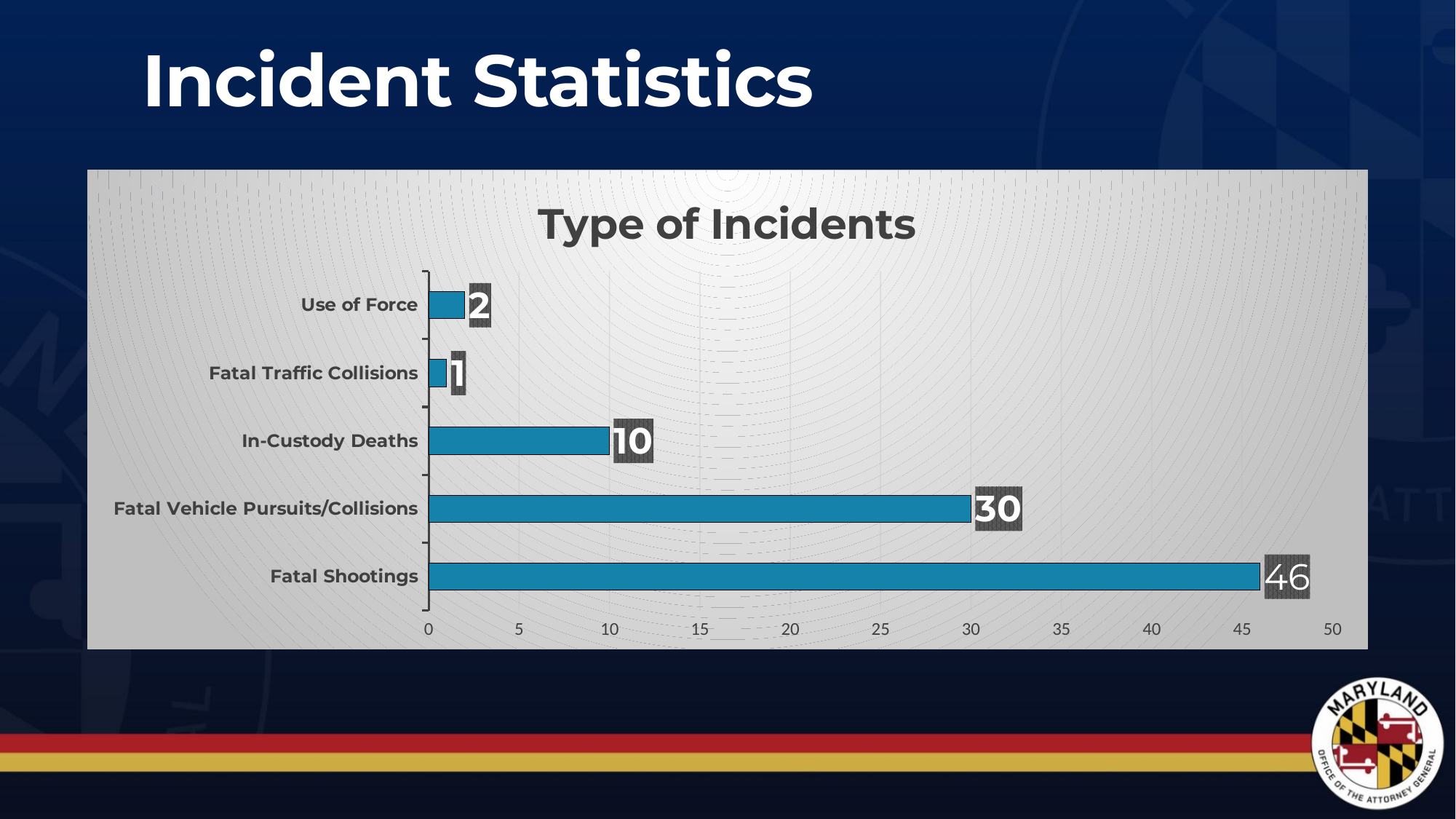

# Incident Statistics

### Chart: Type of Incidents

| Category | Type of Incident |
|---|---|
| Fatal Shootings | 46.0 |
| Fatal Vehicle Pursuits/Collisions | 30.0 |
| In-Custody Deaths | 10.0 |
| Fatal Traffic Collisions | 1.0 |
| Use of Force | 2.0 |